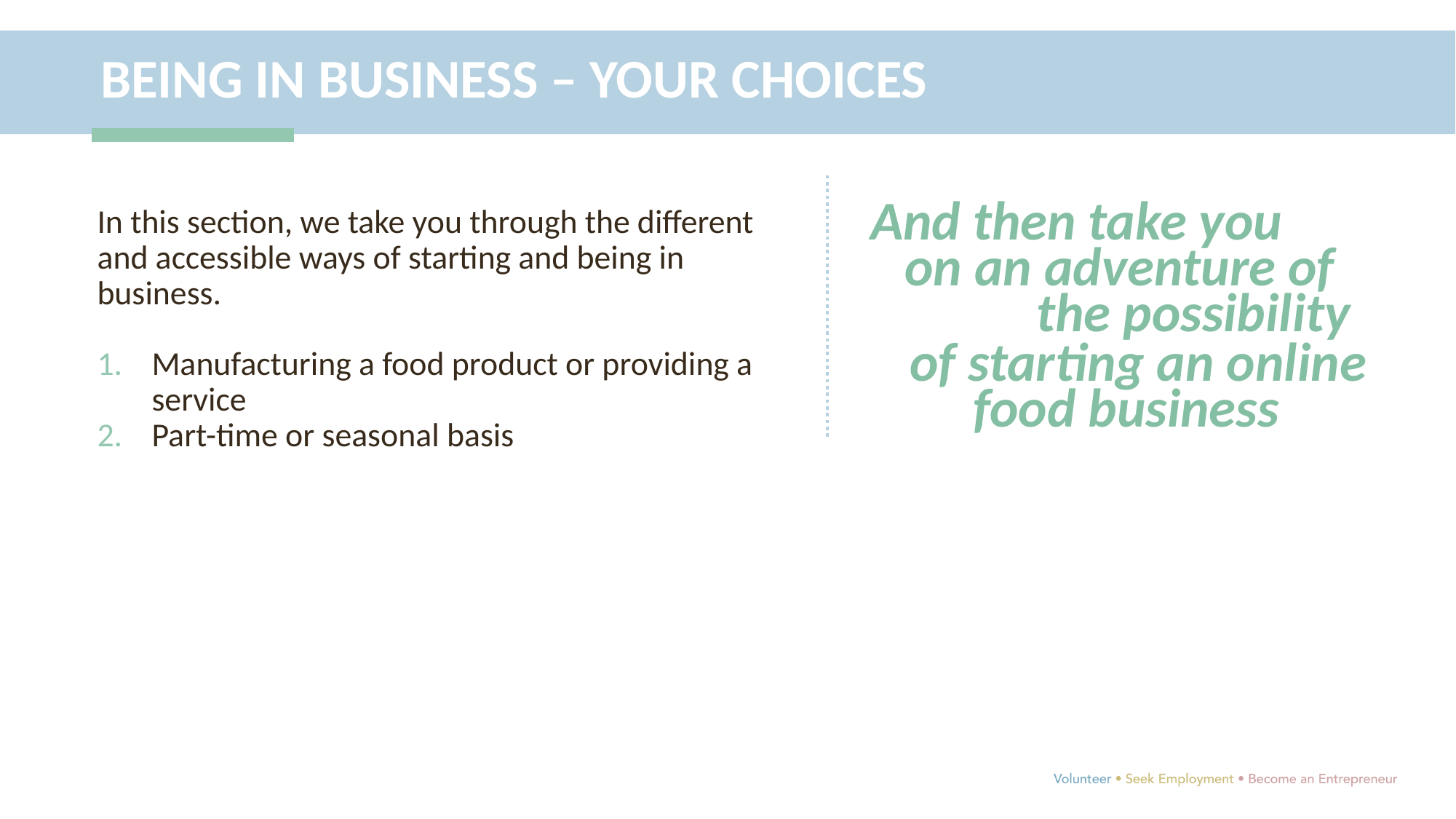

BEING IN BUSINESS – YOUR CHOICES
In this section, we take you through the different and accessible ways of starting and being in business.

Manufacturing a food product or providing a service
Part-time or seasonal basis

And then take you             on an adventure of                the possibility
 of starting an online food business